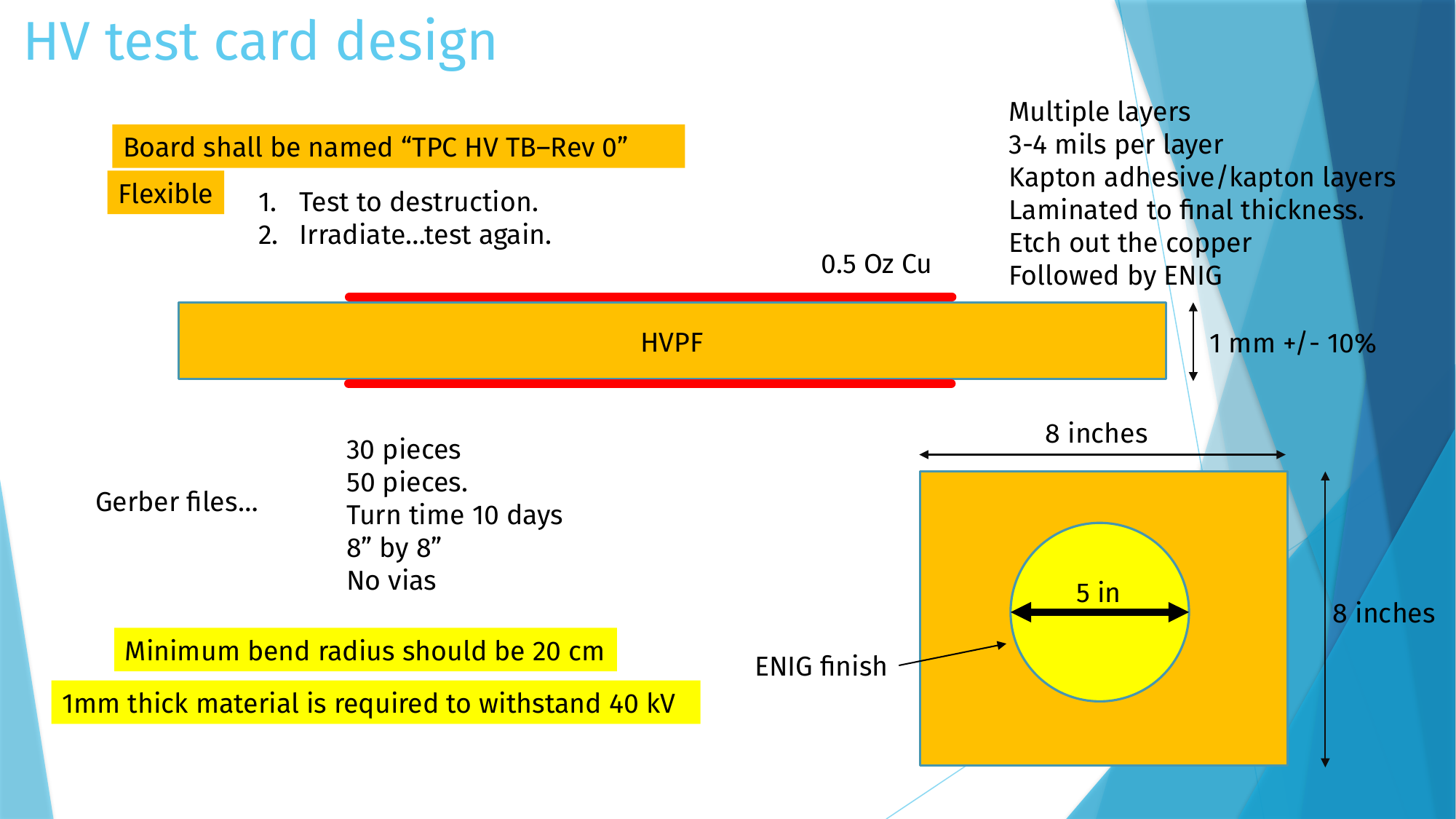

# HV test card design
Multiple layers
3-4 mils per layer
Kapton adhesive/kapton layers
Laminated to final thickness.
Etch out the copper
Followed by ENIG
Board shall be named “TPC HV TB–Rev 0”
Flexible
Test to destruction.
Irradiate…test again.
0.5 Oz Cu
HVPF
1 mm +/- 10%
8 inches
30 pieces
50 pieces.
Turn time 10 days
8” by 8”
No vias

Gerber files…

5 in
8 inches
Minimum bend radius should be 20 cm
ENIG finish
1mm thick material is required to withstand 40 kV